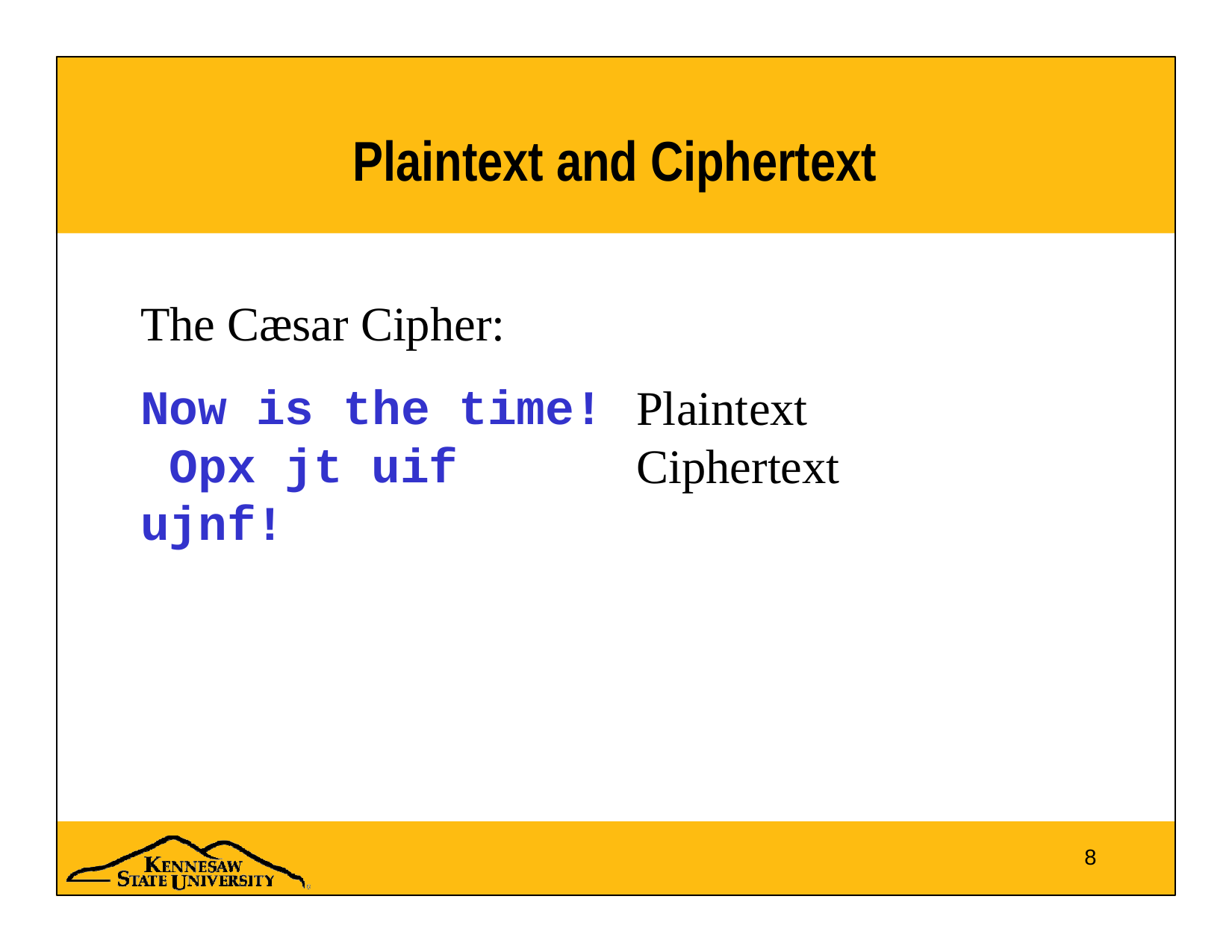

# Plaintext and Ciphertext
The Cæsar Cipher:
Now is the time!  Opx jt uif ujnf!
Plaintext  Ciphertext

8